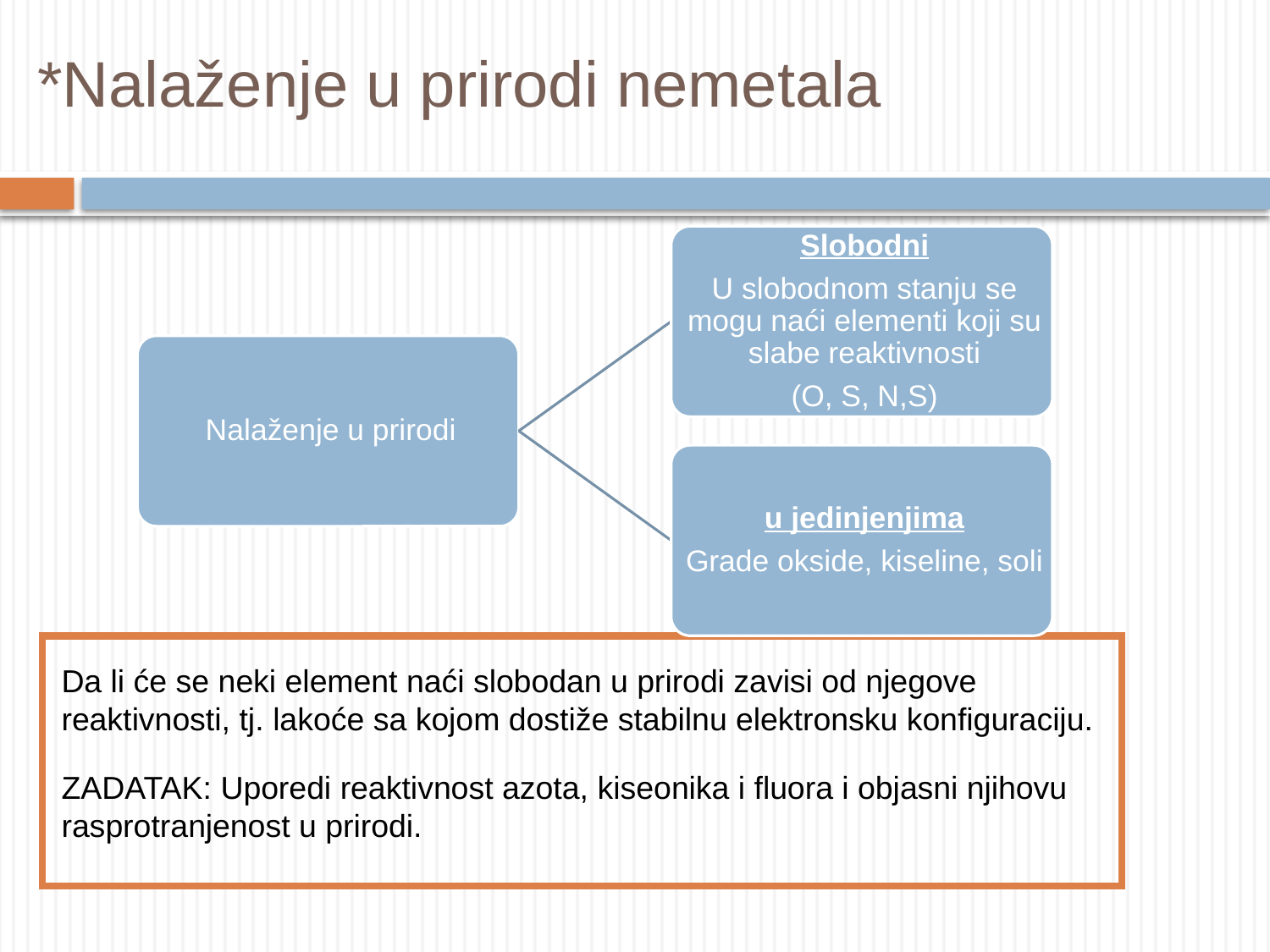

# *Nalaženje u prirodi nemetala
Nalaženje u prirodi

Slobodni
U slobodnom stanju se mogu naći elementi koji su slabe reaktivnosti
(O, S, N,S)

u jedinjenjima
Grade okside, kiseline, soli
Da li će se neki element naći slobodan u prirodi zavisi od njegove reaktivnosti, tj. lakoće sa kojom dostiže stabilnu elektronsku konfiguraciju.
ZADATAK: Uporedi reaktivnost azota, kiseonika i fluora i objasni njihovu rasprotranjenost u prirodi.